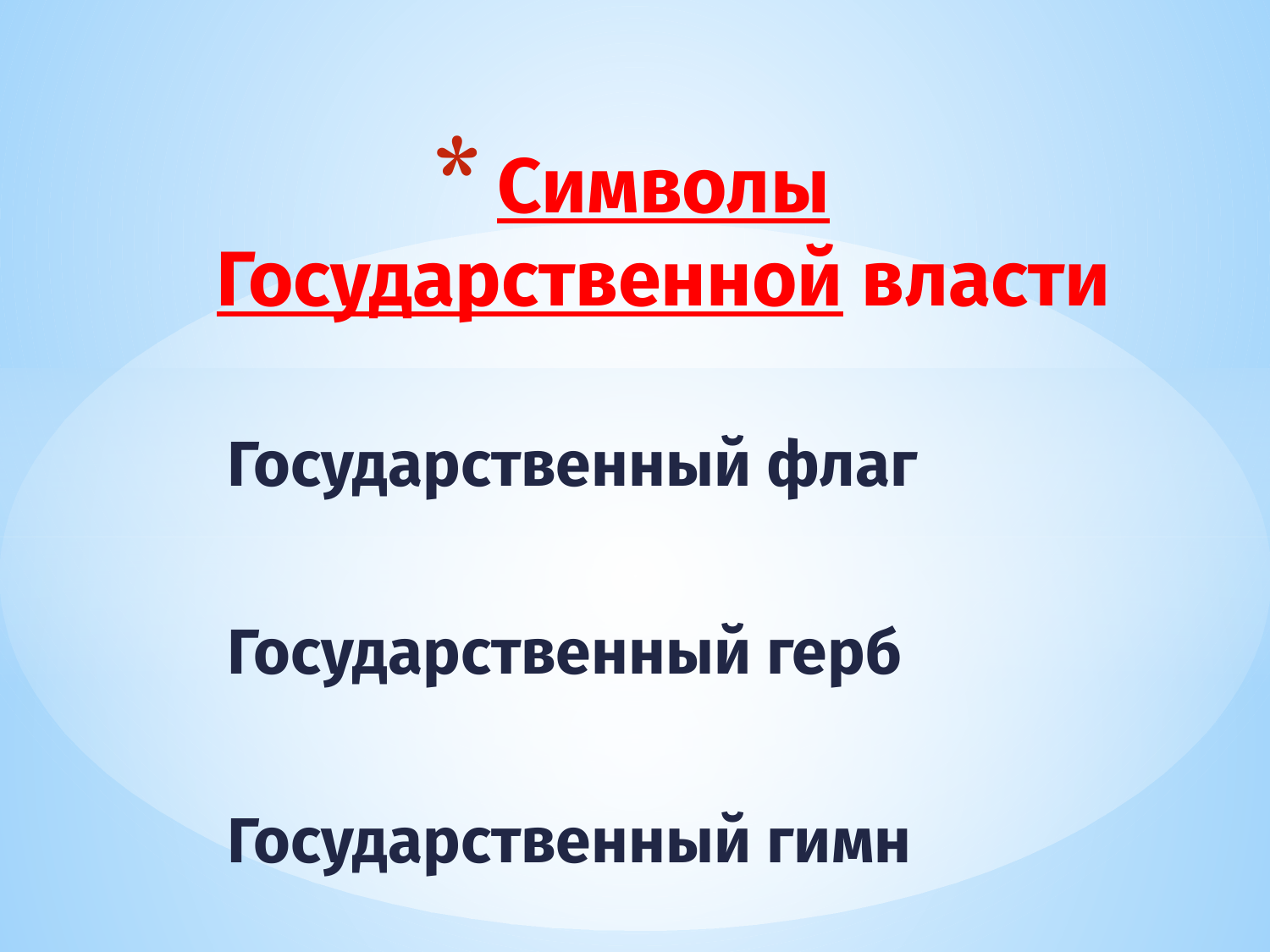

# Символы Государственной власти
Государственный флаг

Государственный герб

Государственный гимн